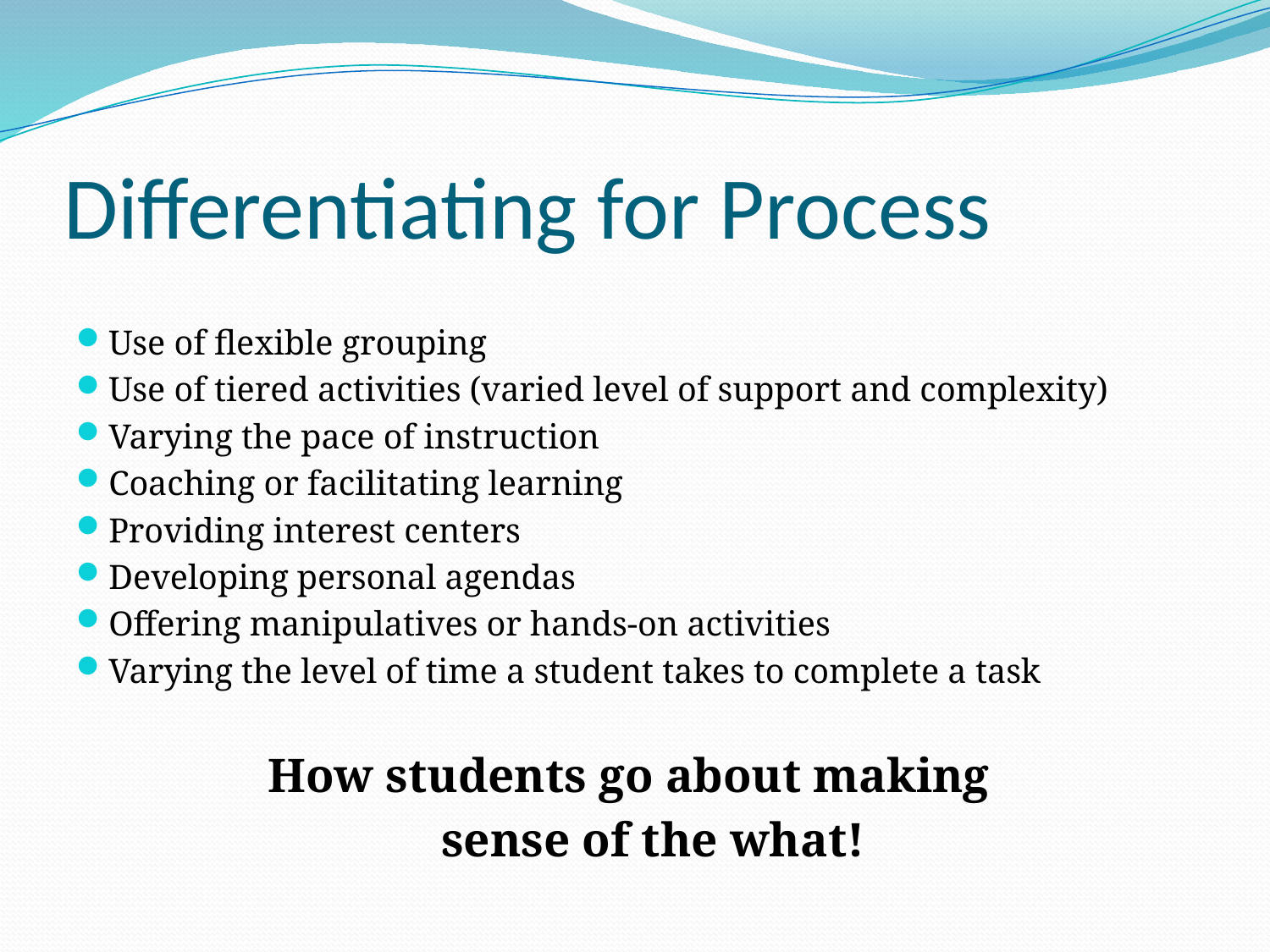

# Differentiating for Process

Use of flexible grouping
Use of tiered activities (varied level of support and complexity)
Varying the pace of instruction
Coaching or facilitating learning
Providing interest centers
Developing personal agendas
Offering manipulatives or hands-on activities
Varying the level of time a student takes to complete a task

How students go about making
   sense of the what!